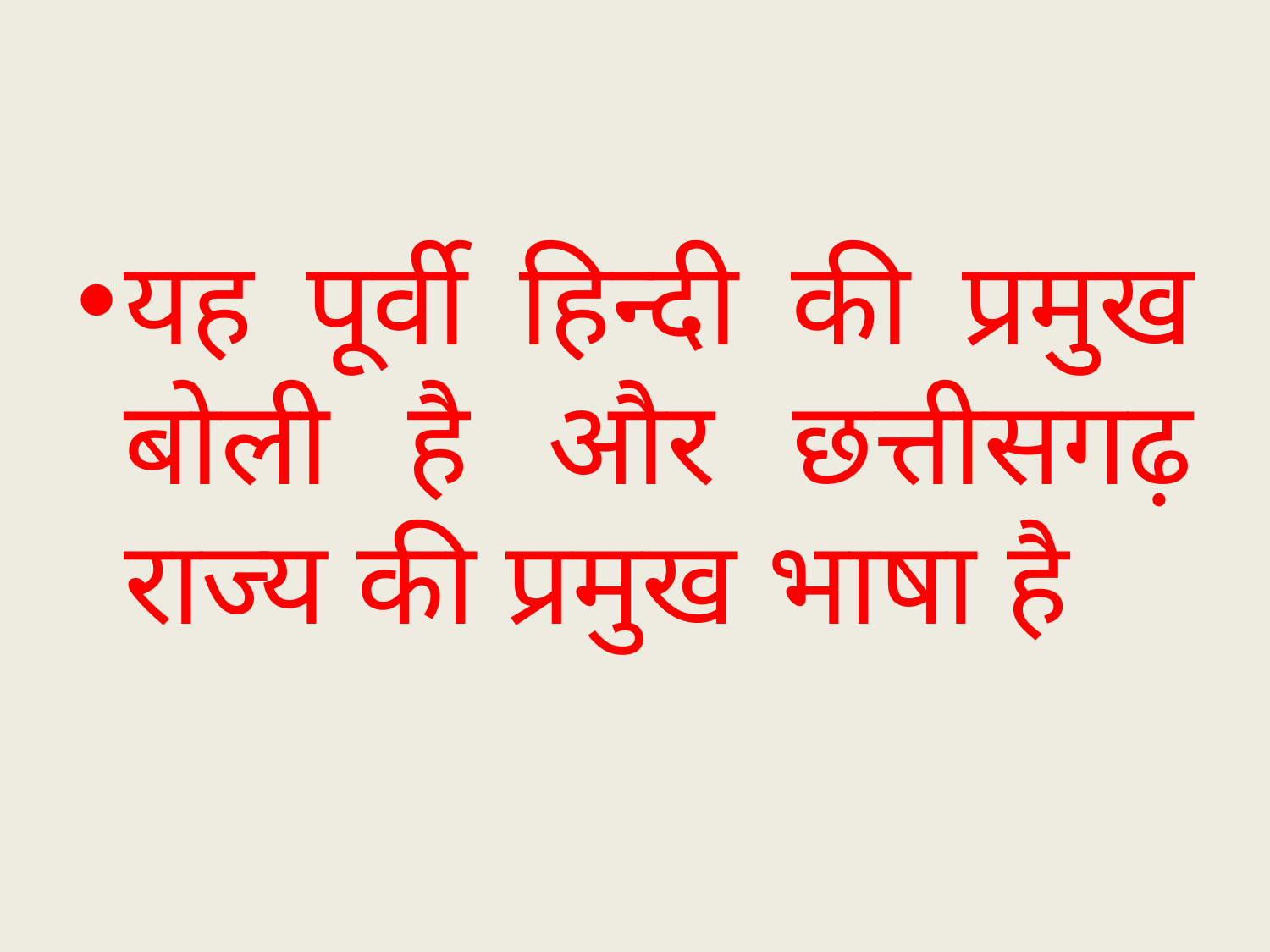

#
यह पूर्वी हिन्दी की प्रमुख बोली है और छत्तीसगढ़ राज्य की प्रमुख भाषा है